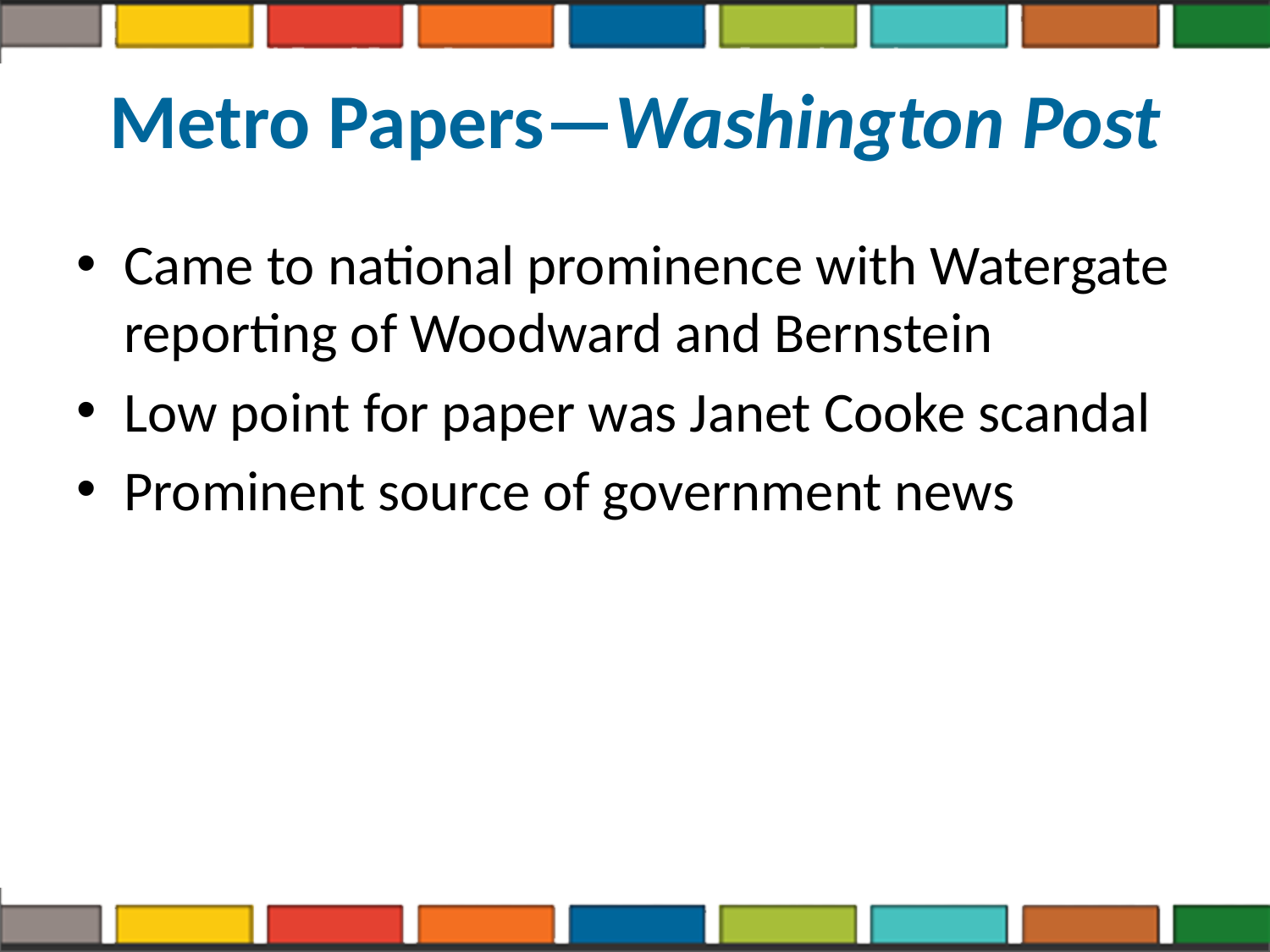

# Metro Papers—Washington Post
Came to national prominence with Watergate reporting of Woodward and Bernstein
Low point for paper was Janet Cooke scandal
Prominent source of government news